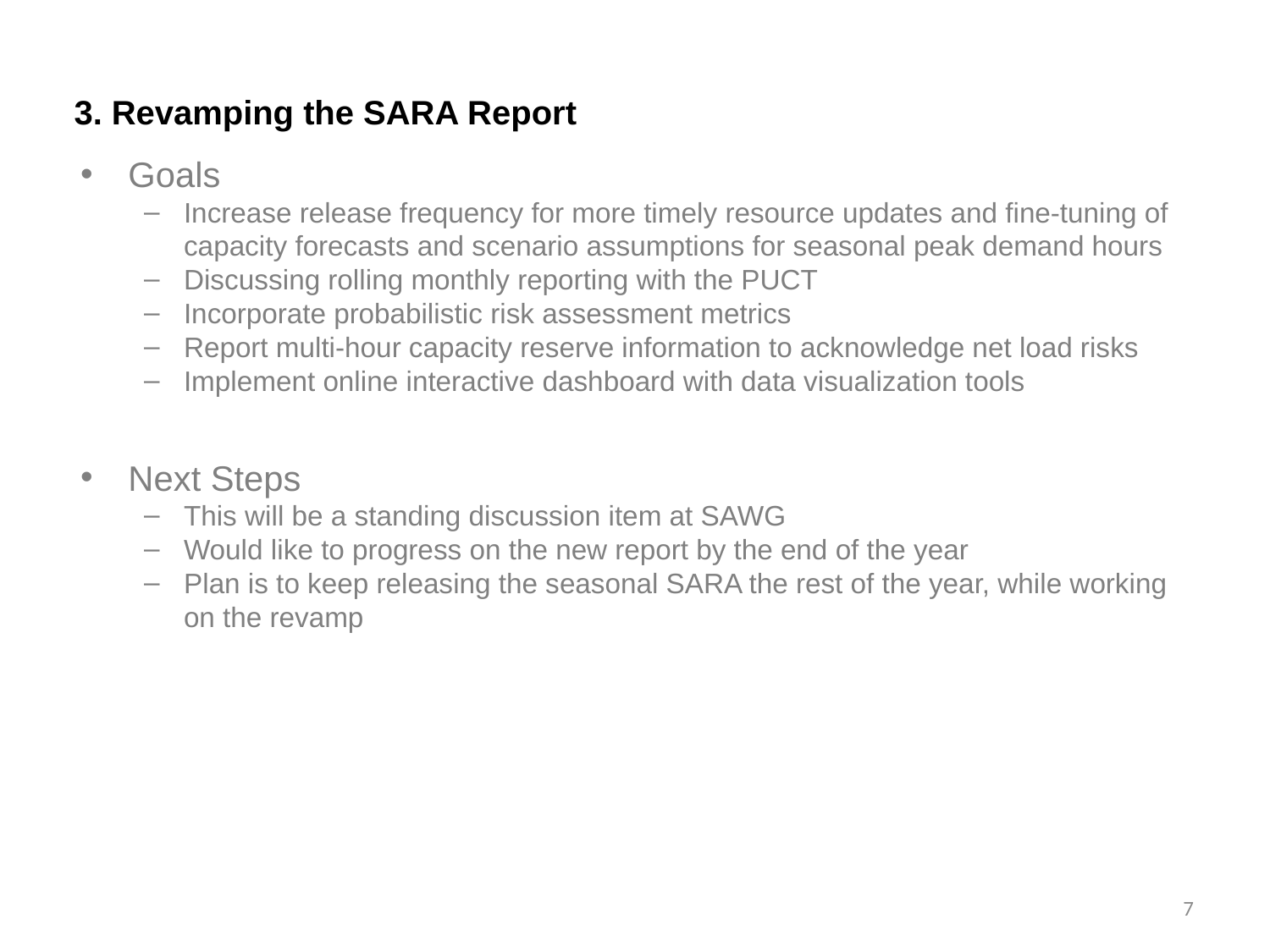

# 3. Revamping the SARA Report
Goals
Increase release frequency for more timely resource updates and fine-tuning of capacity forecasts and scenario assumptions for seasonal peak demand hours
Discussing rolling monthly reporting with the PUCT
Incorporate probabilistic risk assessment metrics
Report multi-hour capacity reserve information to acknowledge net load risks
Implement online interactive dashboard with data visualization tools

Next Steps
This will be a standing discussion item at SAWG
Would like to progress on the new report by the end of the year
Plan is to keep releasing the seasonal SARA the rest of the year, while working on the revamp

7